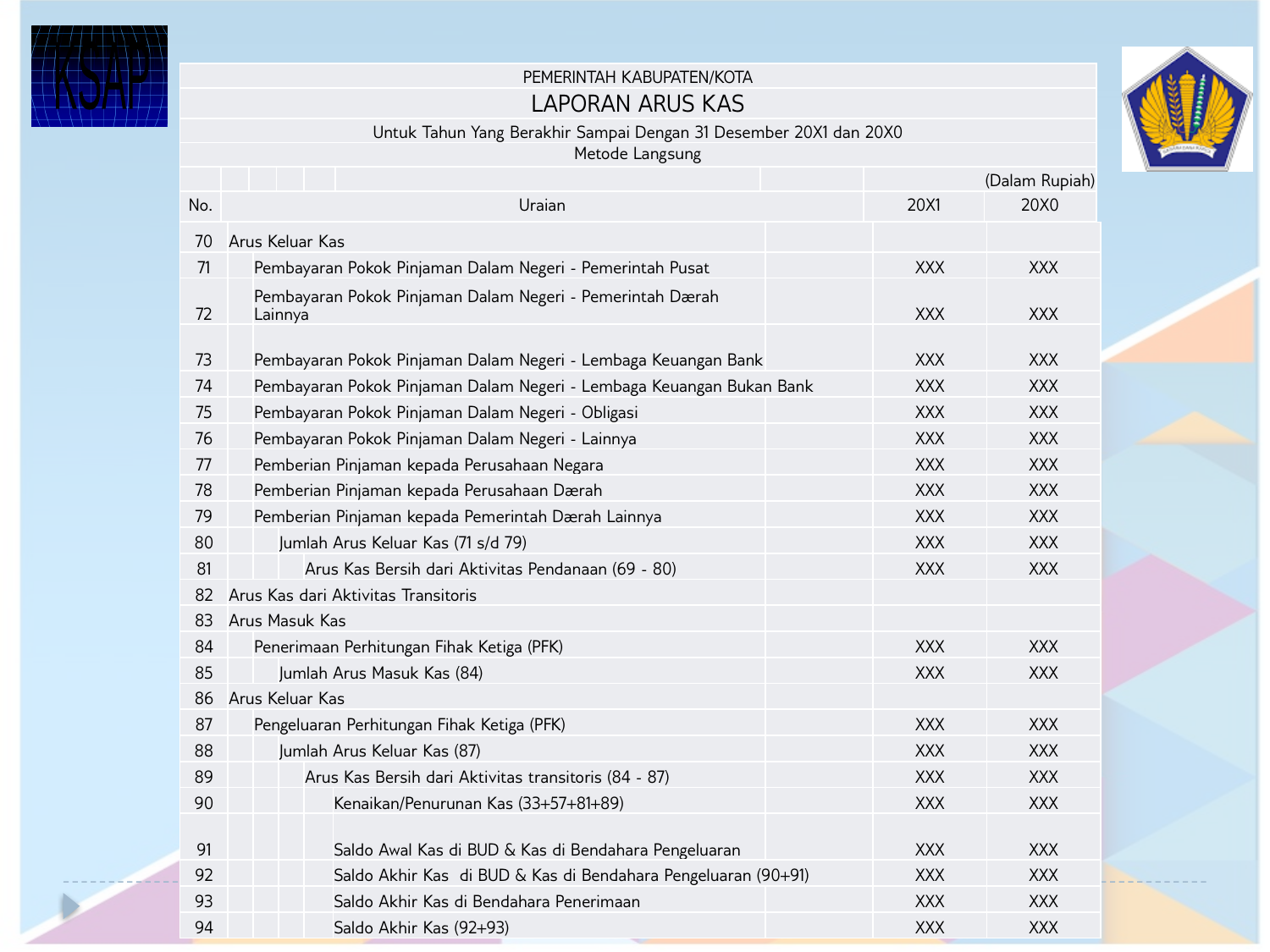

| PEMERINTAH KABUPATEN/KOTA |  |  |  |  |  |  |  |  |
| --- | --- | --- | --- | --- | --- | --- | --- | --- |
| LAPORAN ARUS KAS |  |  |  |  |  |  |  |  |
| Untuk Tahun Yang Berakhir Sampai Dengan 31 Desember 20X1 dan 20X0 |  |  |  |  |  |  |  |  |
| Metode Langsung |  |  |  |  |  |  |  |  |
|  |  |  |  |  |  |  | (Dalam Rupiah) |  |
| No. | Uraian |  |  |  |  |  | 20X1 | 20X0 |
| 70 | Arus Keluar Kas |  |  |  |  |  |  |  |
| --- | --- | --- | --- | --- | --- | --- | --- | --- |
| 71 |  | Pembayaran Pokok Pinjaman Dalam Negeri - Pemerintah Pusat |  |  |  |  | XXX | XXX |
| 72 |  | Pembayaran Pokok Pinjaman Dalam Negeri - Pemerintah Daerah Lainnya |  |  |  |  | XXX | XXX |
| 73 |  | Pembayaran Pokok Pinjaman Dalam Negeri - Lembaga Keuangan Bank |  |  |  |  | XXX | XXX |
| 74 |  | Pembayaran Pokok Pinjaman Dalam Negeri - Lembaga Keuangan Bukan Bank |  |  |  |  | XXX | XXX |
| 75 |  | Pembayaran Pokok Pinjaman Dalam Negeri - Obligasi |  |  |  |  | XXX | XXX |
| 76 |  | Pembayaran Pokok Pinjaman Dalam Negeri - Lainnya |  |  |  |  | XXX | XXX |
| 77 |  | Pemberian Pinjaman kepada Perusahaan Negara |  |  |  |  | XXX | XXX |
| 78 |  | Pemberian Pinjaman kepada Perusahaan Daerah |  |  |  |  | XXX | XXX |
| 79 |  | Pemberian Pinjaman kepada Pemerintah Daerah Lainnya |  |  |  |  | XXX | XXX |
| 80 |  |  | Jumlah Arus Keluar Kas (71 s/d 79) |  |  |  | XXX | XXX |
| 81 |  |  |  | Arus Kas Bersih dari Aktivitas Pendanaan (69 - 80) |  |  | XXX | XXX |
| 82 | Arus Kas dari Aktivitas Transitoris |  |  |  |  |  |  |  |
| 83 | Arus Masuk Kas |  |  |  |  |  |  |  |
| 84 |  | Penerimaan Perhitungan Fihak Ketiga (PFK) |  |  |  |  | XXX | XXX |
| 85 |  |  | Jumlah Arus Masuk Kas (84) |  |  |  | XXX | XXX |
| 86 | Arus Keluar Kas |  |  |  |  |  |  |  |
| 87 |  | Pengeluaran Perhitungan Fihak Ketiga (PFK) |  |  |  |  | XXX | XXX |
| 88 |  |  | Jumlah Arus Keluar Kas (87) |  |  |  | XXX | XXX |
| 89 |  |  |  | Arus Kas Bersih dari Aktivitas transitoris (84 - 87) |  |  | XXX | XXX |
| 90 |  |  |  |  | Kenaikan/Penurunan Kas (33+57+81+89) |  | XXX | XXX |
| 91 |  |  |  |  | Saldo Awal Kas di BUD & Kas di Bendahara Pengeluaran |  | XXX | XXX |
| 92 |  |  |  |  | Saldo Akhir Kas di BUD & Kas di Bendahara Pengeluaran (90+91) |  | XXX | XXX |
| 93 |  |  |  |  | Saldo Akhir Kas di Bendahara Penerimaan |  | XXX | XXX |
| 94 |  |  |  |  | Saldo Akhir Kas (92+93) |  | XXX | XXX |